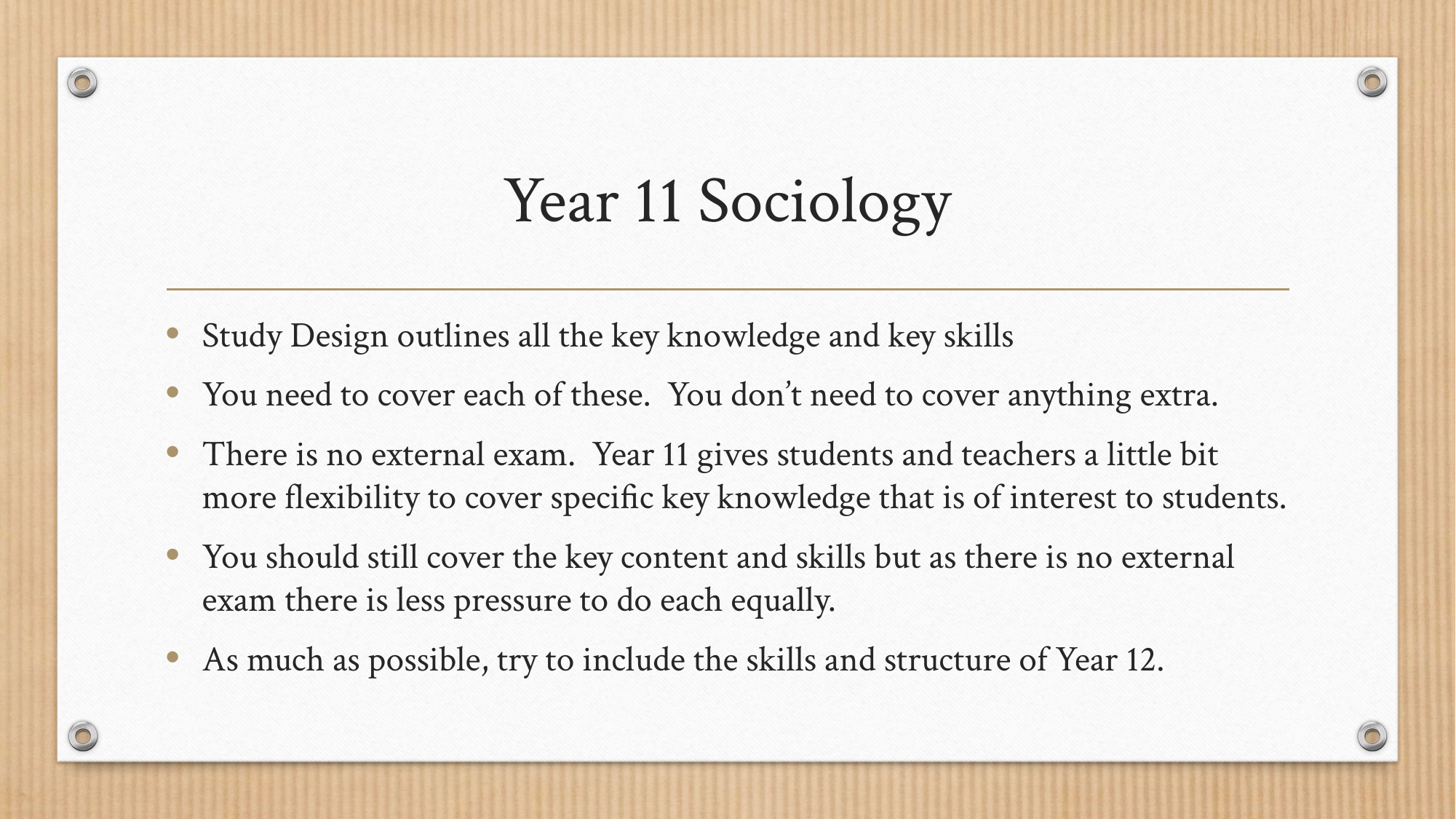

# Year 11 Sociology
Study Design outlines all the key knowledge and key skills
You need to cover each of these.  You don’t need to cover anything extra.
There is no external exam.  Year 11 gives students and teachers a little bit more flexibility to cover specific key knowledge that is of interest to students.
You should still cover the key content and skills but as there is no external exam there is less pressure to do each equally.
As much as possible, try to include the skills and structure of Year 12.